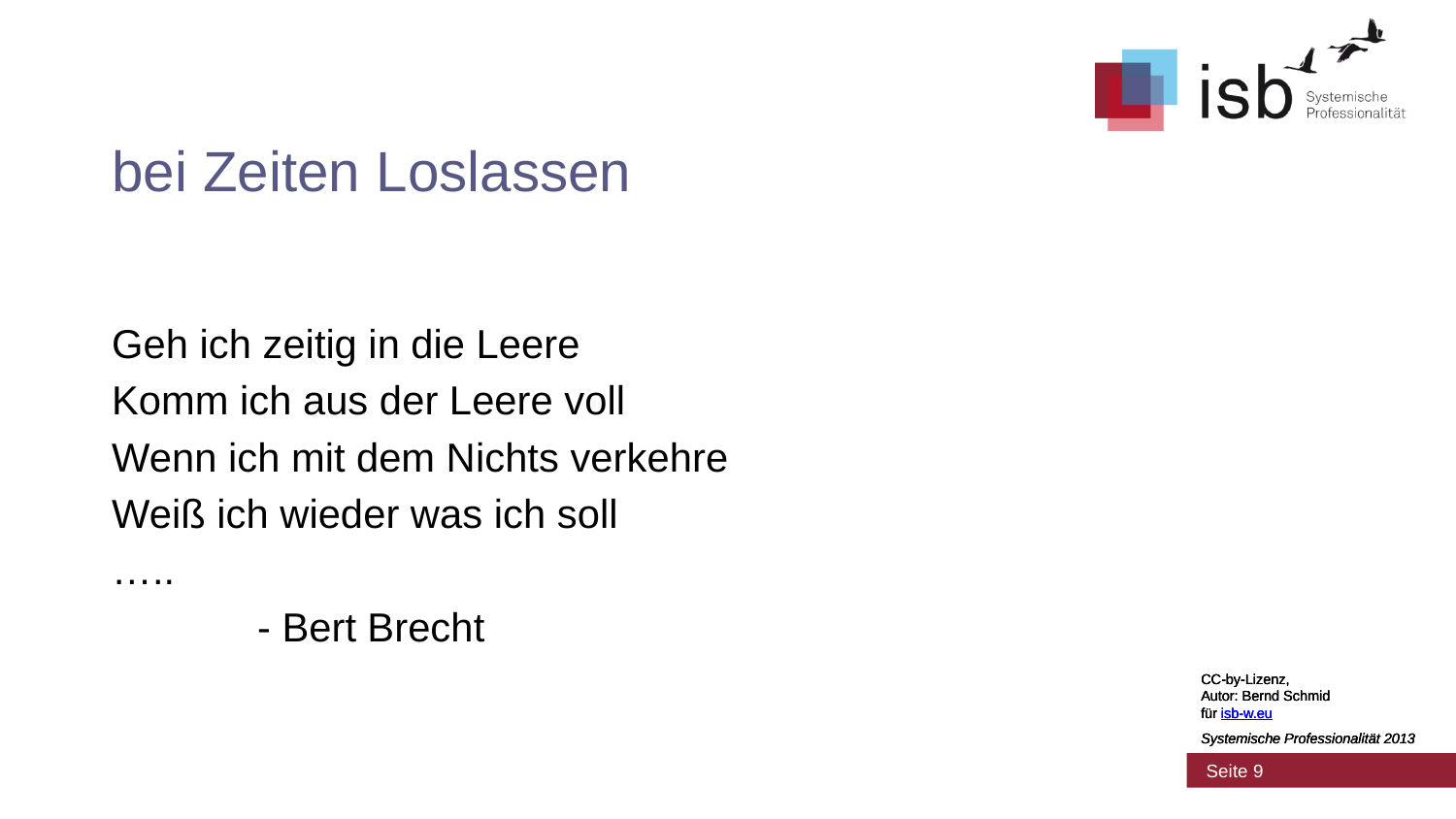

# bei Zeiten Loslassen
Geh ich zeitig in die Leere
Komm ich aus der Leere voll
Wenn ich mit dem Nichts verkehre
Weiß ich wieder was ich soll
…..
	- Bert Brecht

CC-by-Lizenz,
Autor: Bernd Schmid
für isb-w.eu
Systemische Professionalität 2013

CC-by-Lizenz,
Autor: Bernd Schmid
für isb-w.eu
Systemische Professionalität 2013
 Seite 9